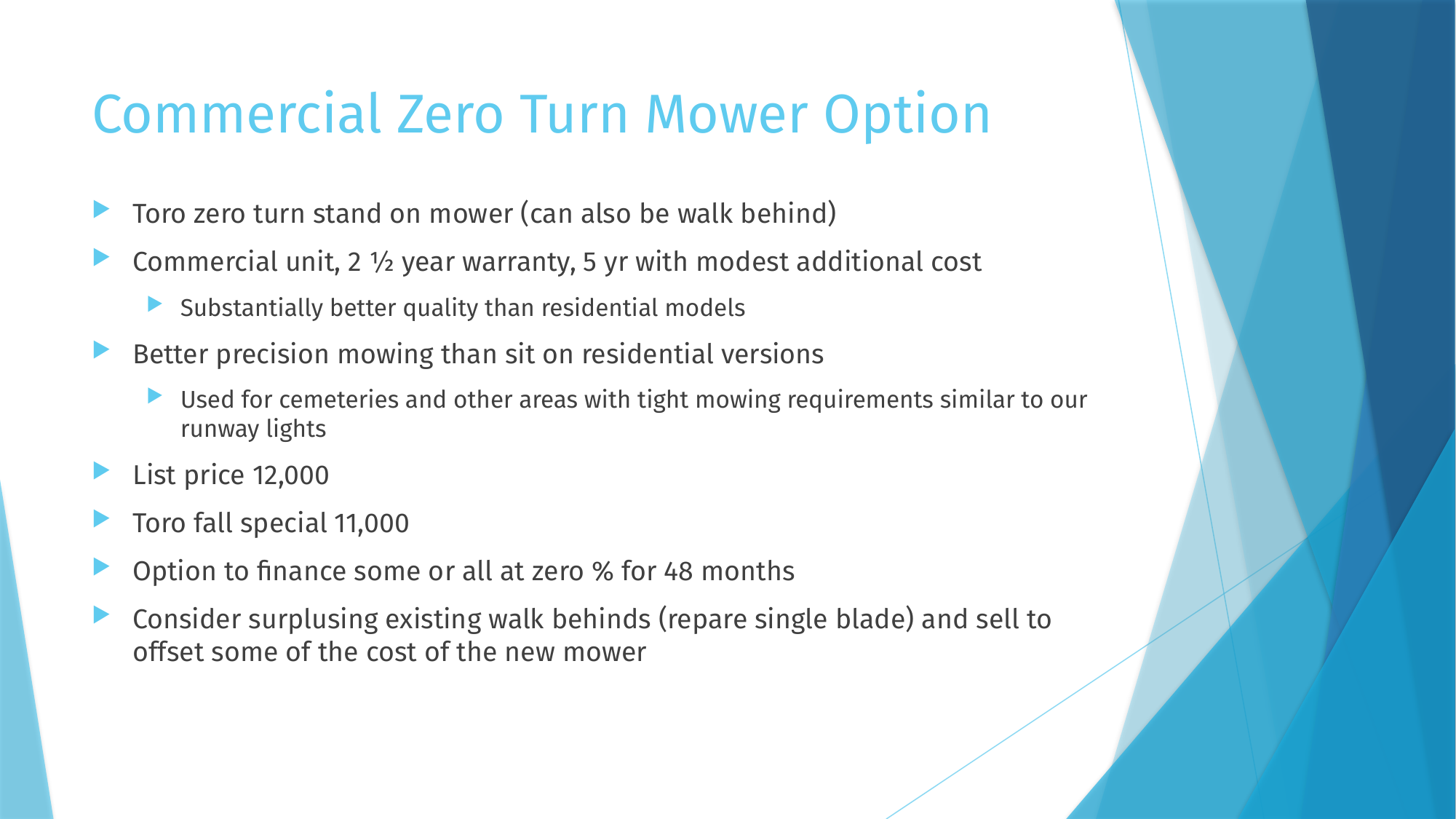

# Commercial Zero Turn Mower Option
Toro zero turn stand on mower (can also be walk behind)
Commercial unit, 2 ½ year warranty, 5 yr with modest additional cost
Substantially better quality than residential models
Better precision mowing than sit on residential versions
Used for cemeteries and other areas with tight mowing requirements similar to our runway lights
List price 12,000
Toro fall special 11,000
Option to finance some or all at zero % for 48 months
Consider surplusing existing walk behinds (repare single blade) and sell to offset some of the cost of the new mower